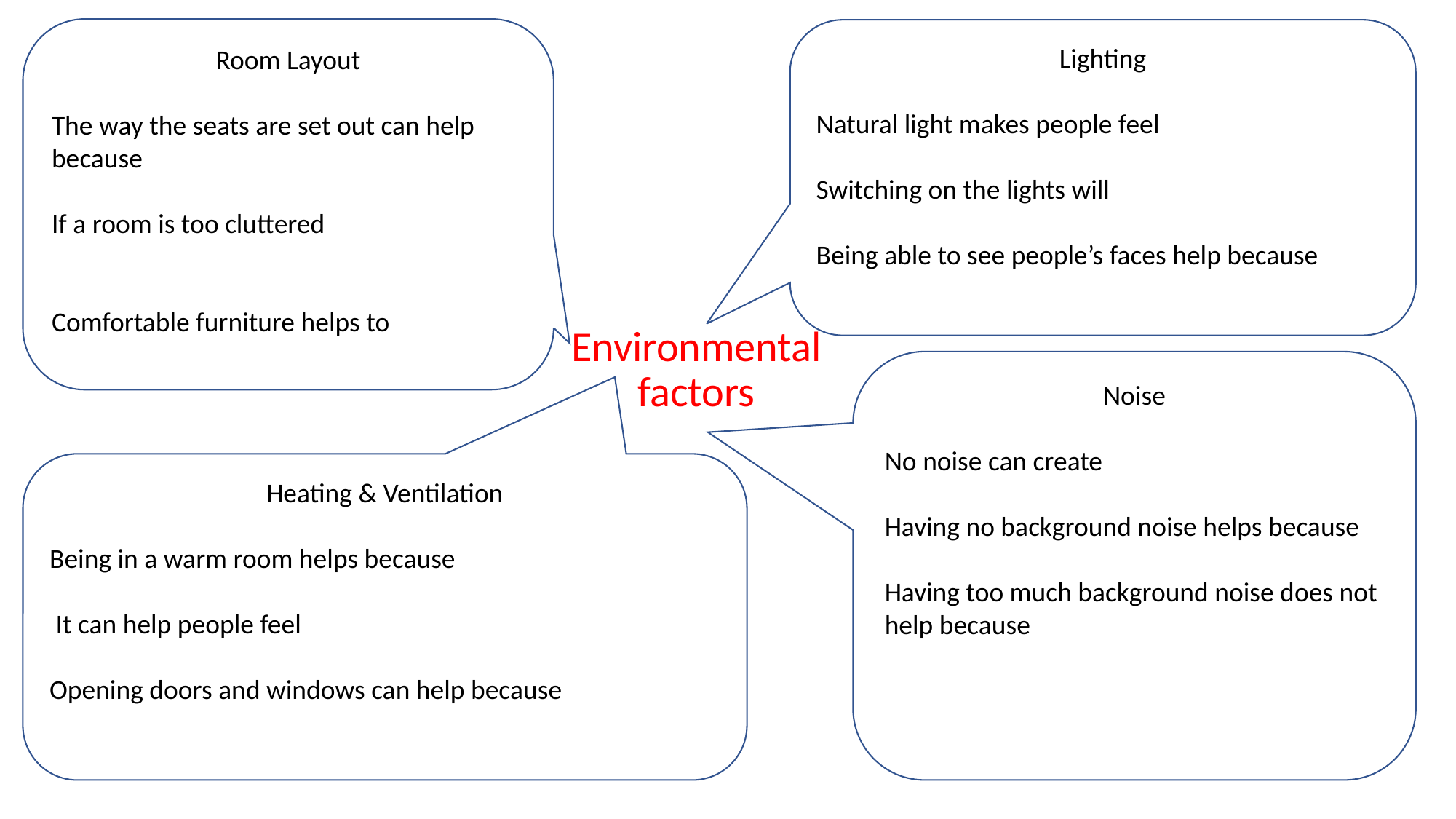

Room Layout

The way the seats are set out can help because

If a room is too cluttered

Comfortable furniture helps to
Lighting

Natural light makes people feel

Switching on the lights will

Being able to see people’s faces help because
Environmental factors
Noise

No noise can create

Having no background noise helps because

Having too much background noise does not help because

Heating & Ventilation

Being in a warm room helps because

 It can help people feel

Opening doors and windows can help because